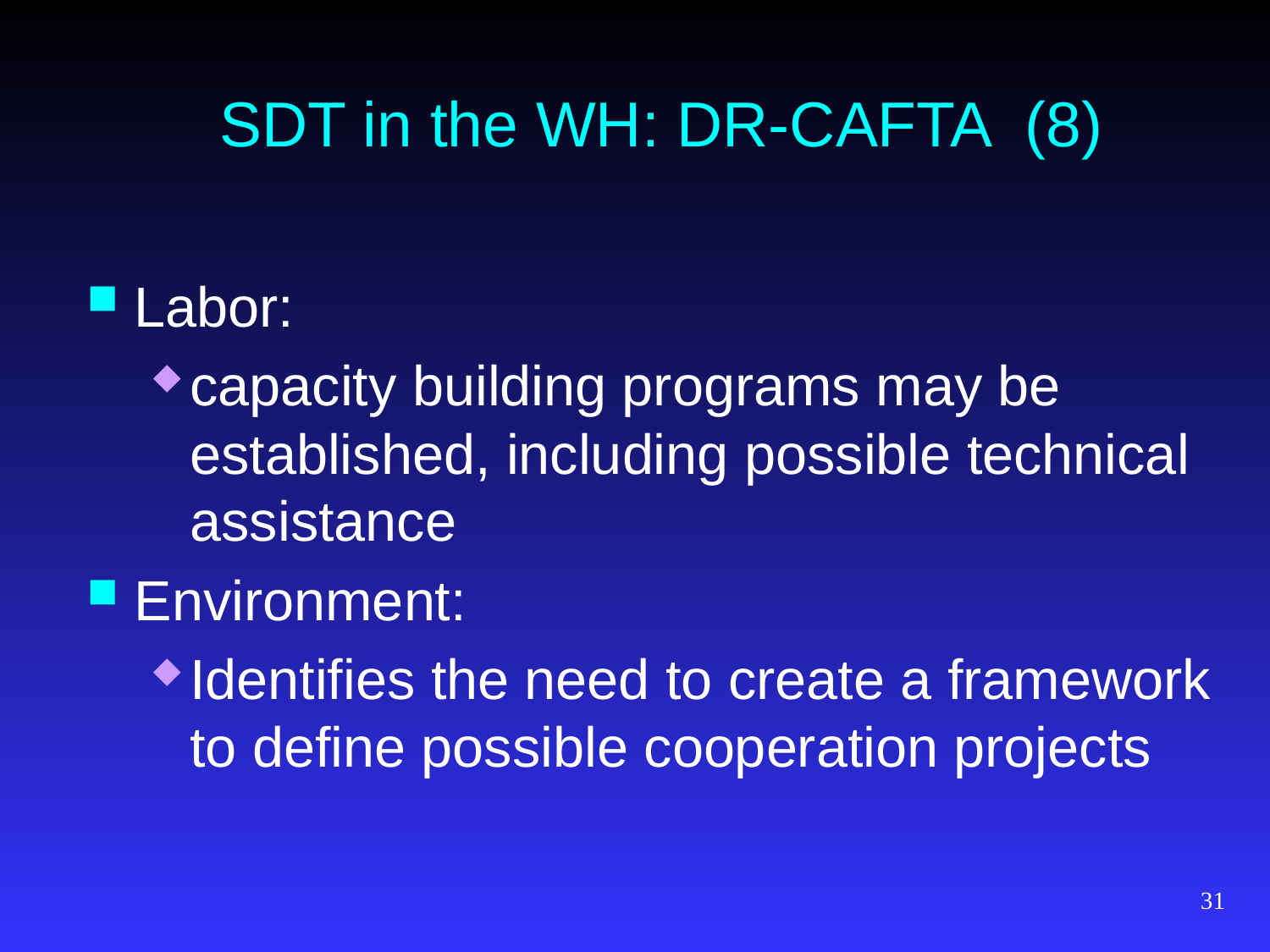

# SDT in the WH: DR-CAFTA  (8)
Labor:
capacity building programs may be established, including possible technical assistance
Environment:
Identifies the need to create a framework to define possible cooperation projects
31